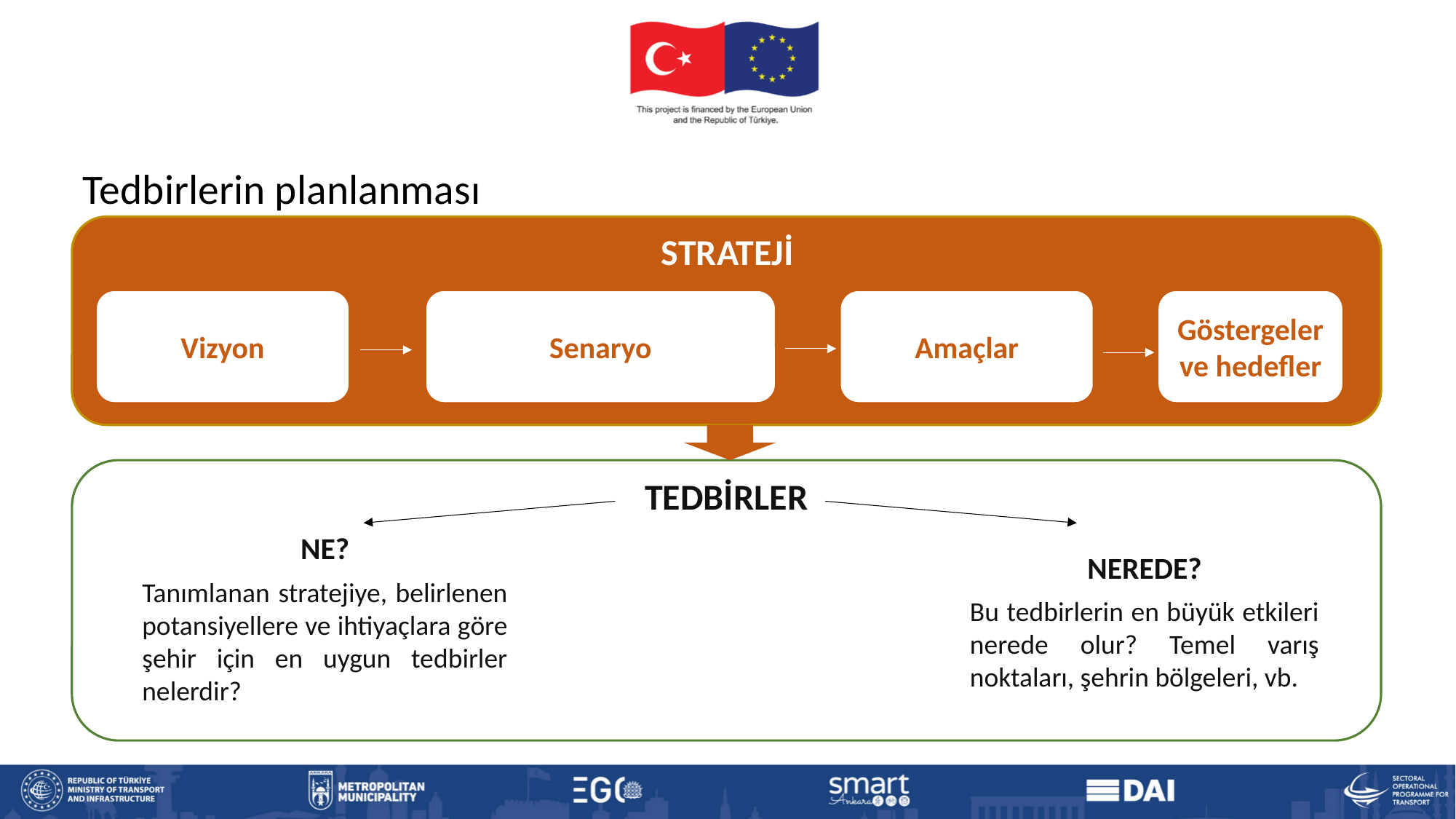

Tedbirlerin planlanması

Vizyon
Senaryo
Amaçlar
Göstergeler ve hedefler
STRATEJİ

TEDBİRLER

NE?
Tanımlanan stratejiye, belirlenen potansiyellere ve ihtiyaçlara göre şehir için en uygun tedbirler nelerdir?
NEREDE?
Bu tedbirlerin en büyük etkileri nerede olur? Temel varış noktaları, şehrin bölgeleri, vb.